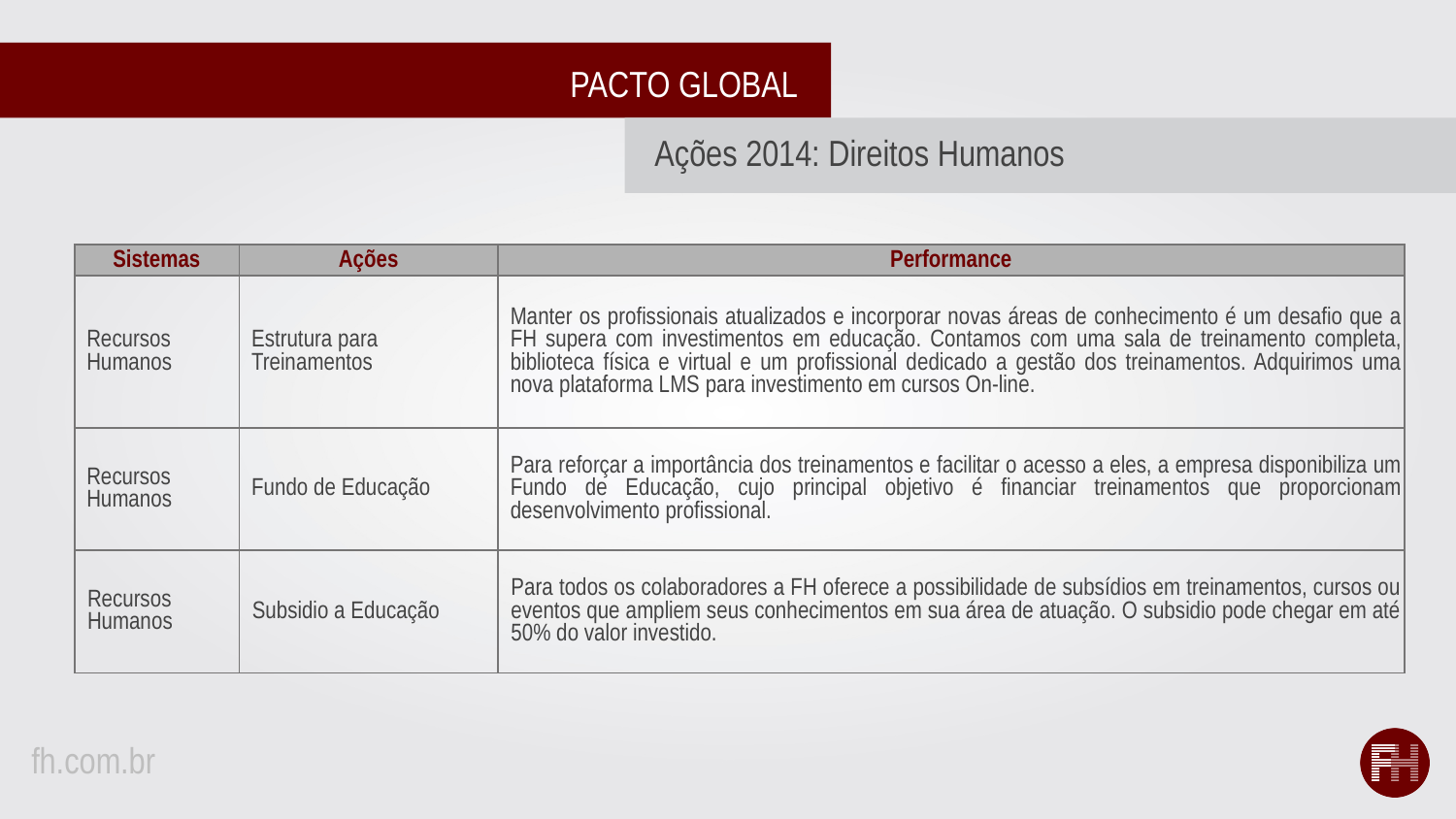

PACTO GLOBAL
Ações 2014: Direitos Humanos
| Sistemas | Ações | Performance |
| --- | --- | --- |
| Recursos Humanos | Estrutura para Treinamentos | Manter os profissionais atualizados e incorporar novas áreas de conhecimento é um desafio que a FH supera com investimentos em educação. Contamos com uma sala de treinamento completa, biblioteca física e virtual e um profissional dedicado a gestão dos treinamentos. Adquirimos uma nova plataforma LMS para investimento em cursos On-line. |
| Recursos Humanos | Fundo de Educação | Para reforçar a importância dos treinamentos e facilitar o acesso a eles, a empresa disponibiliza um Fundo de Educação, cujo principal objetivo é financiar treinamentos que proporcionam desenvolvimento profissional. |
| Recursos Humanos | Subsidio a Educação | Para todos os colaboradores a FH oferece a possibilidade de subsídios em treinamentos, cursos ou eventos que ampliem seus conhecimentos em sua área de atuação. O subsidio pode chegar em até 50% do valor investido. |